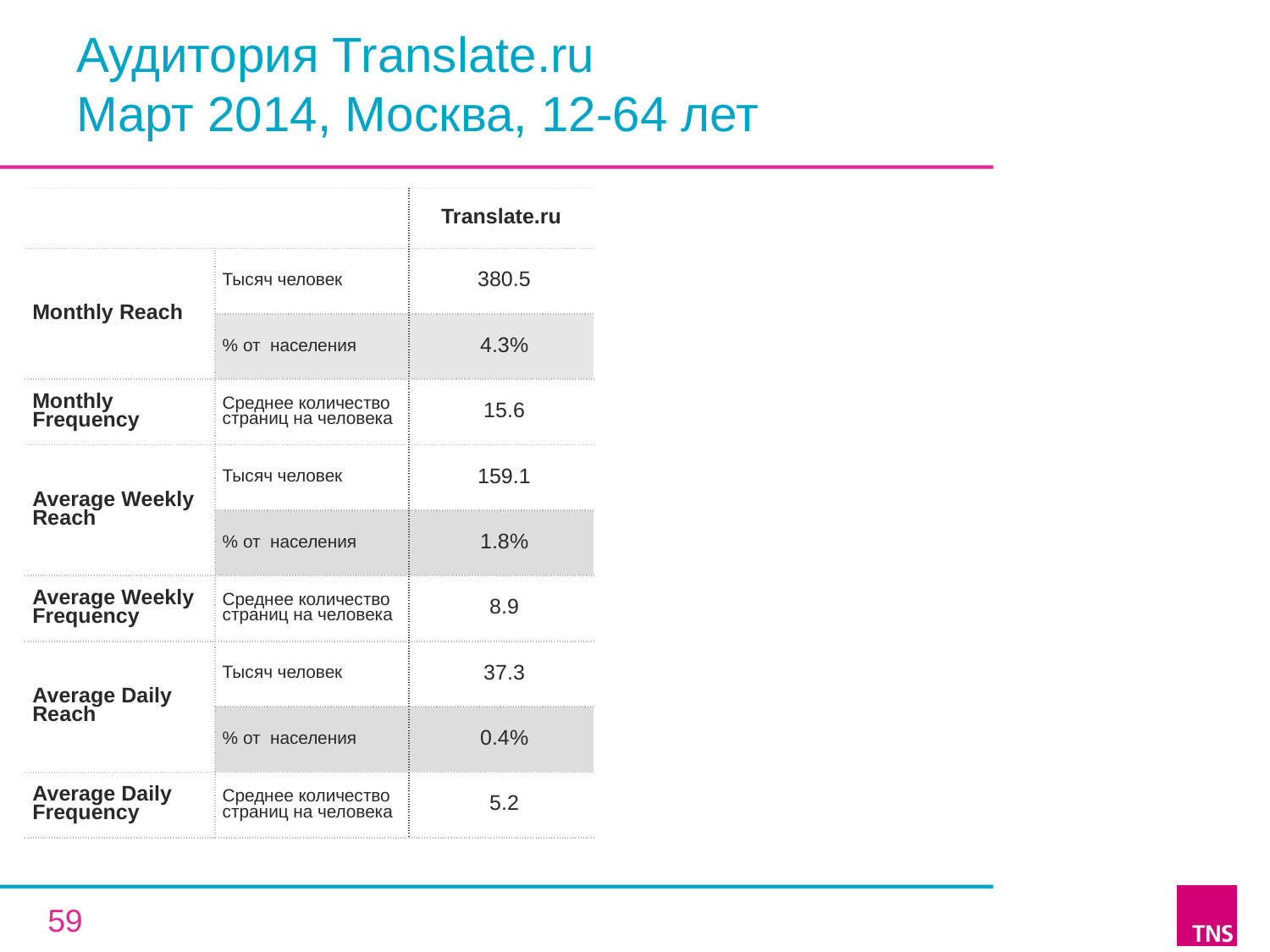

# Аудитория Translate.ru Март 2014, Москва, 12-64 лет
|  |  | Translate.ru |
| --- | --- | --- |
| Monthly Reach | Тысяч человек | 380.5 |
|  | % от населения | 4.3% |
| Monthly Frequency | Среднее количество страниц на человека | 15.6 |
| Average Weekly Reach | Тысяч человек | 159.1 |
|  | % от населения | 1.8% |
| Average Weekly Frequency | Среднее количество страниц на человека | 8.9 |
| Average Daily Reach | Тысяч человек | 37.3 |
|  | % от населения | 0.4% |
| Average Daily Frequency | Среднее количество страниц на человека | 5.2 |

59